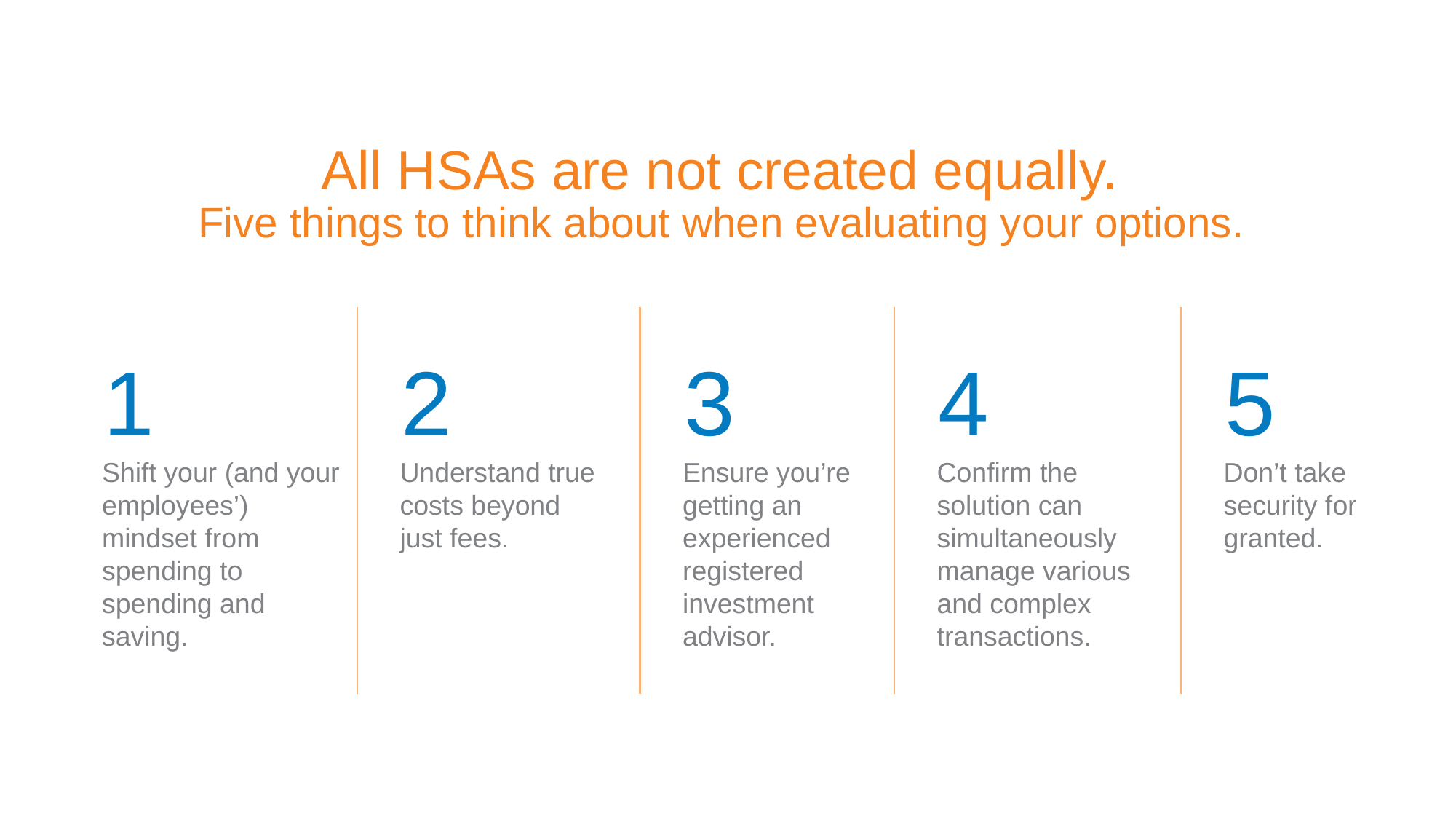

# All HSAs are not created equally. Five things to think about when evaluating your options.
2
Understand true costs beyond just fees.
3
Ensure you’re getting an experienced
registered investment advisor.
4
Confirm the solution can simultaneously manage various and complex transactions.
5
Don’t take security for granted.
1
Shift your (and your employees’) mindset from spending to spending and saving.